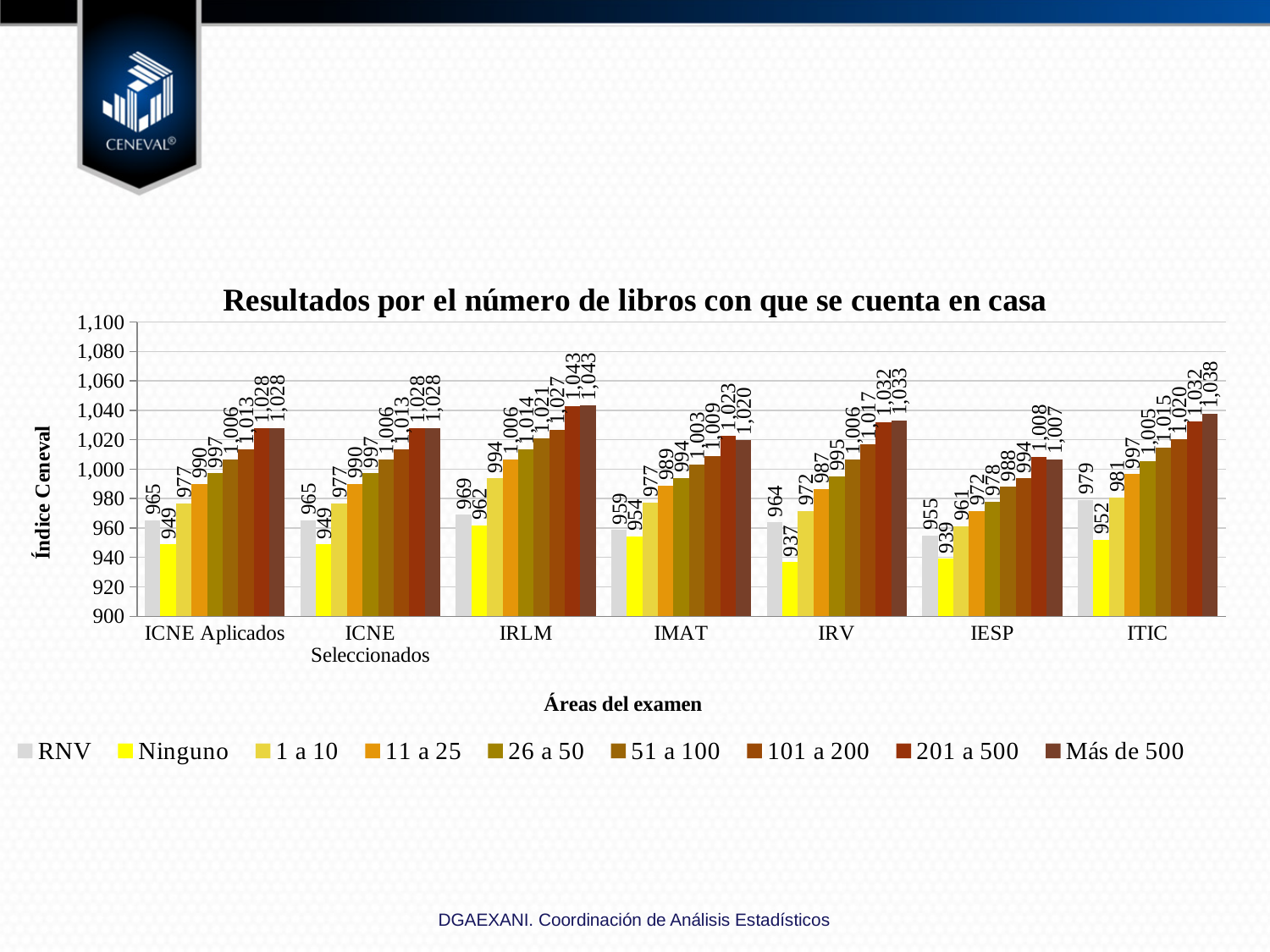

### Chart: Resultados por el número de libros con que se cuenta en casa

| Category | RNV | Ninguno | 1 a 10 | 11 a 25 | 26 a 50 | 51 a 100 | 101 a 200 | 201 a 500 | Más de 500 |
|---|---|---|---|---|---|---|---|---|---|
| ICNE Aplicados | 965.131886477463 | 948.889965397923 | 976.9523432865334 | 989.9966611018364 | 997.1627450210158 | 1006.4915783602905 | 1013.3247081098139 | 1027.614457831323 | 1028.0864682762492 |
| ICNE Seleccionados | 965.131886477463 | 948.889965397923 | 976.9523432865334 | 989.9966611018364 | 997.1627450210158 | 1006.4915783602905 | 1013.3247081098139 | 1027.614457831323 | 1028.0864682762492 |
| IRLM | 968.9983305509193 | 961.9031141868512 | 993.7472809966383 | 1006.3689482470785 | 1013.5027693758102 | 1020.6938092582284 | 1026.8917639633953 | 1042.955350815025 | 1043.2734418865798 |
| IMAT | 958.6811352253767 | 954.4602076124557 | 977.2592446114295 | 988.7646076794658 | 993.8885178929163 | 1002.8878973786959 | 1009.1006626696128 | 1022.6080793763307 | 1019.5564289724873 |
| IRV | 963.889816360602 | 936.8650519031132 | 971.5176982400633 | 986.5494574290484 | 995.1011509604431 | 1006.4300055772455 | 1016.6456295361315 | 1032.1332388377 | 1033.0825379000562 |
| IESP | 954.874791318866 | 939.1280276816609 | 961.3337947399644 | 971.701794657764 | 977.8473504340643 | 987.9364194088121 | 993.846639318397 | 1008.1289865343738 | 1006.7883211678846 |
| ITIC | 979.2153589315535 | 952.0934256055366 | 980.9036978445719 | 996.5984974958263 | 1005.4739364418435 | 1014.5097601784728 | 1020.1388450615336 | 1032.2466335931963 | 1037.7316114542411 |
DGAEXANI. Coordinación de Análisis Estadísticos